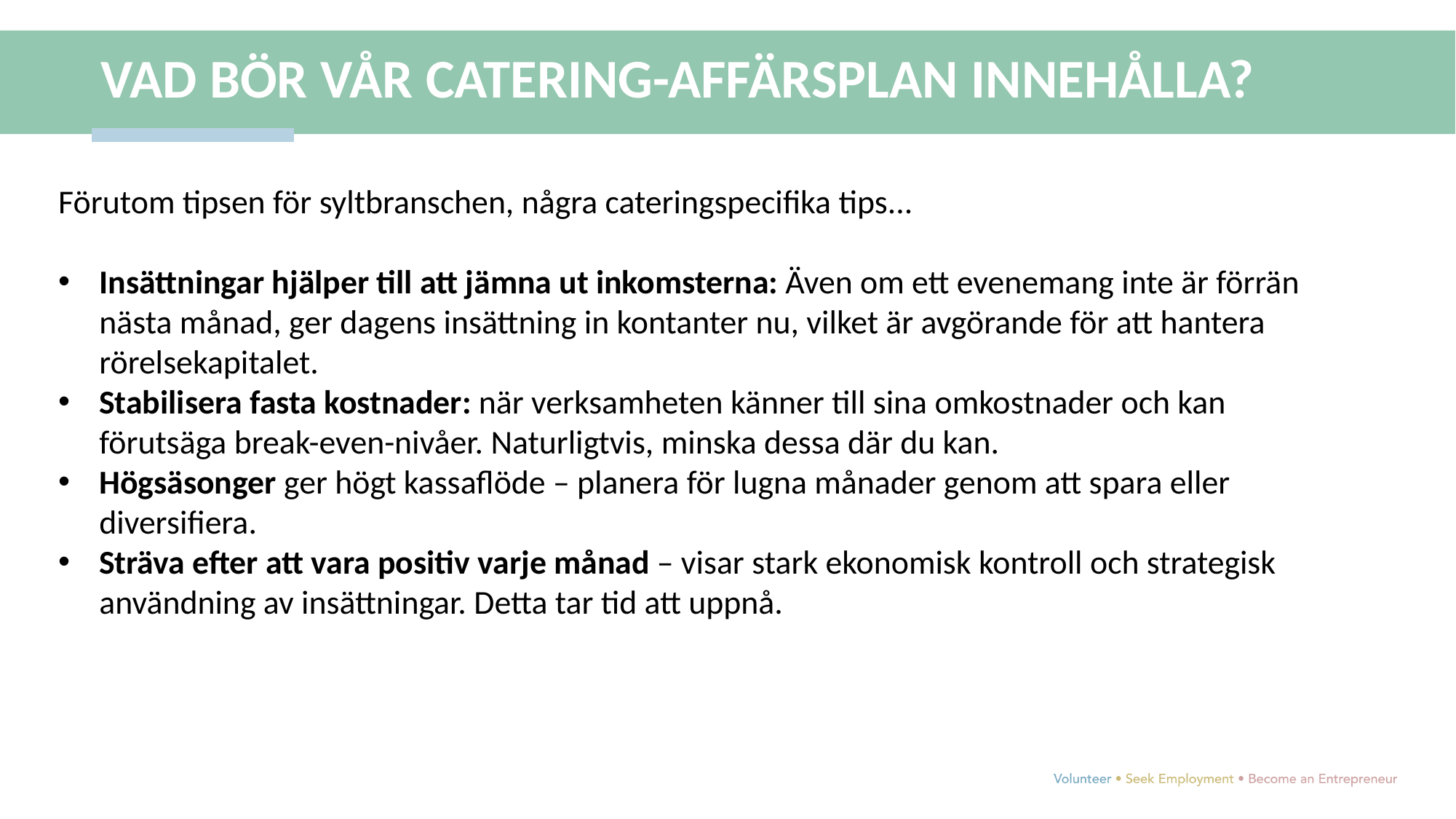

VAD BÖR VÅR CATERING-AFFÄRSPLAN INNEHÅLLA?

Förutom tipsen för syltbranschen, några cateringspecifika tips...

Insättningar hjälper till att jämna ut inkomsterna: Även om ett evenemang inte är förrän nästa månad, ger dagens insättning in kontanter nu, vilket är avgörande för att hantera rörelsekapitalet.
Stabilisera fasta kostnader: när verksamheten känner till sina omkostnader och kan förutsäga break-even-nivåer. Naturligtvis, minska dessa där du kan.
Högsäsonger ger högt kassaflöde – planera för lugna månader genom att spara eller diversifiera.
Sträva efter att vara positiv varje månad – visar stark ekonomisk kontroll och strategisk användning av insättningar. Detta tar tid att uppnå.